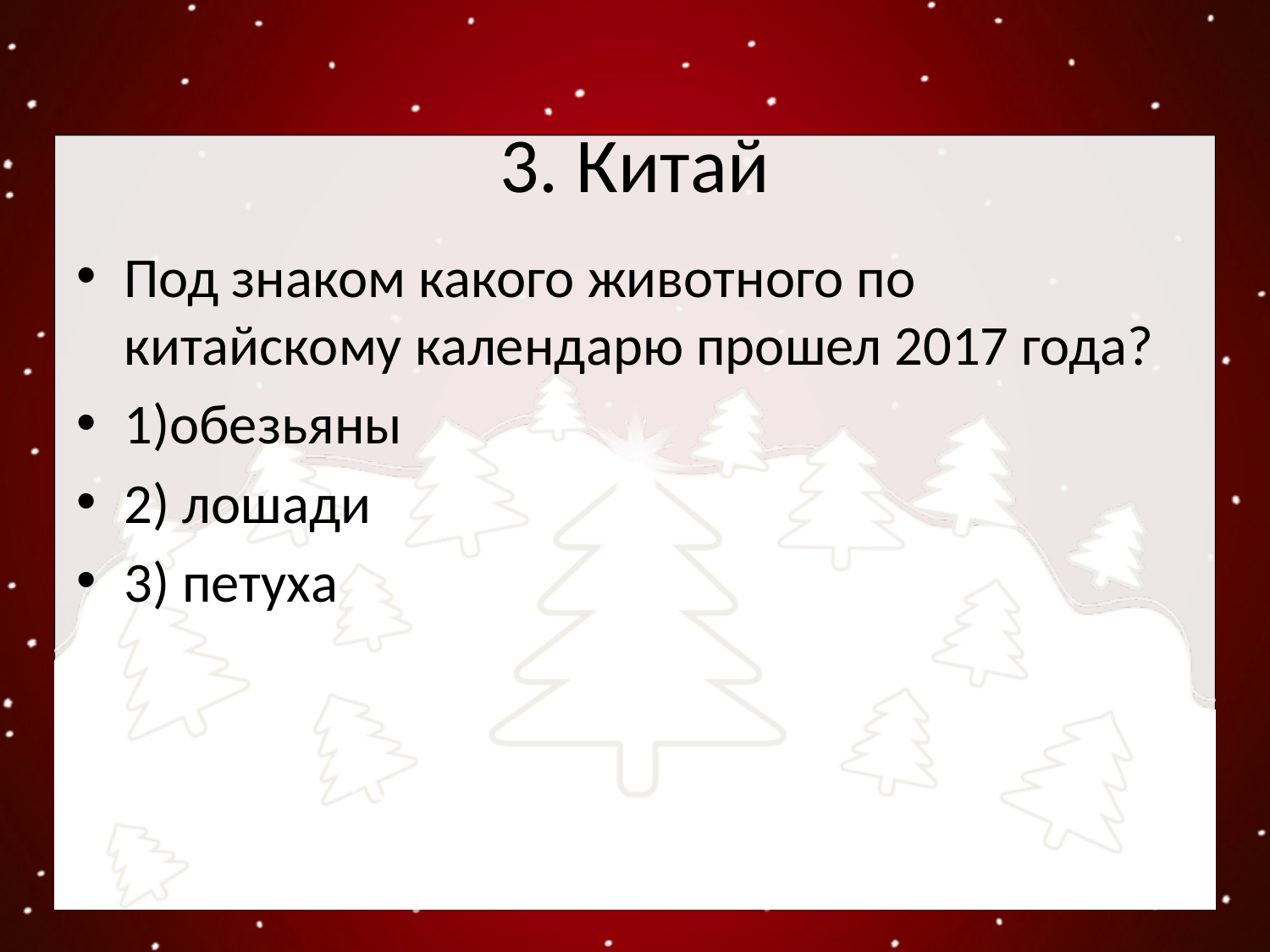

# 3. Китай
Под знаком какого животного по китайскому календарю прошел 2017 года?
1)обезьяны
2) лошади
3) петуха